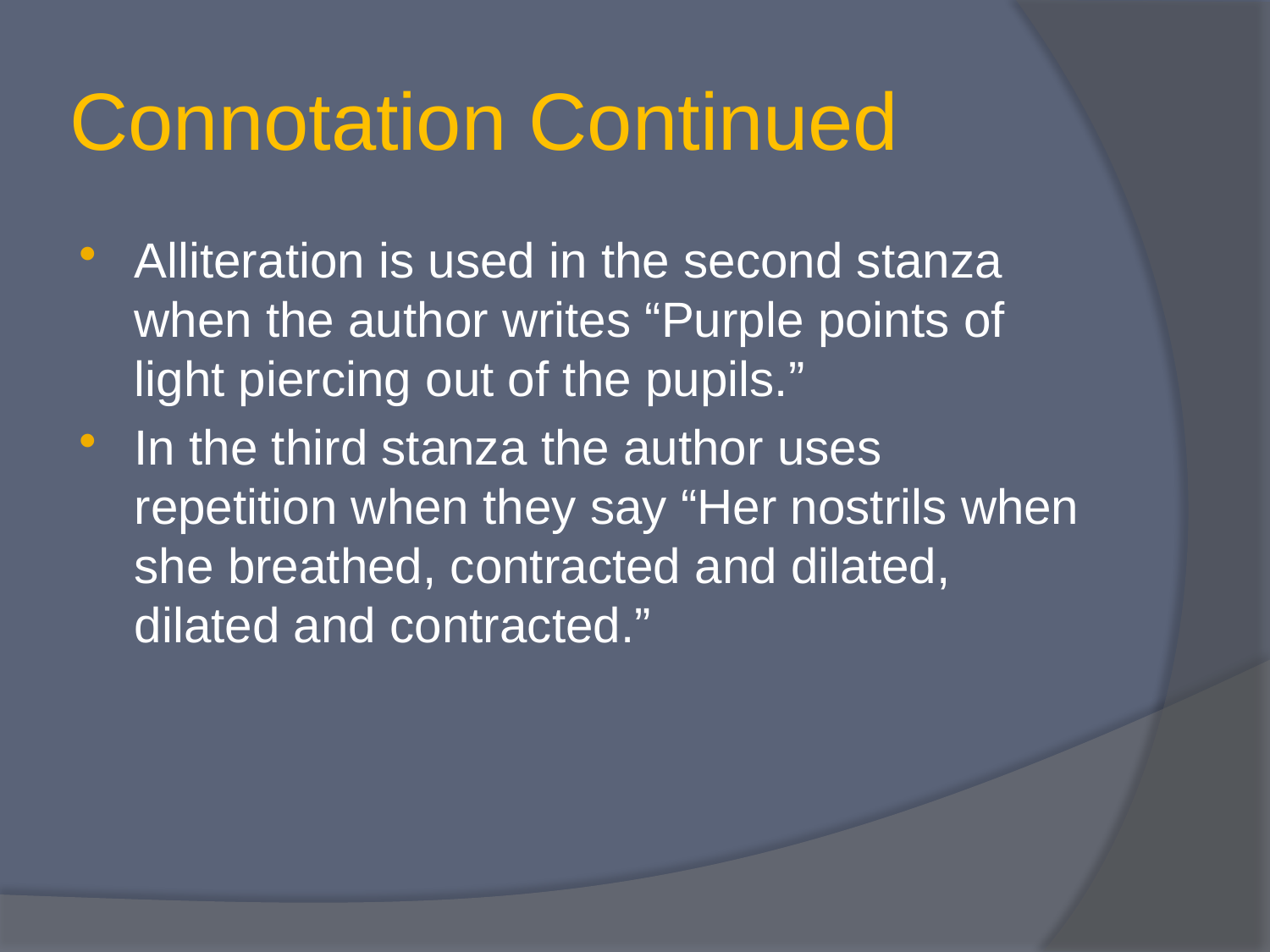

# Connotation Continued
Alliteration is used in the second stanza when the author writes “Purple points of light piercing out of the pupils.”
In the third stanza the author uses repetition when they say “Her nostrils when she breathed, contracted and dilated, dilated and contracted.”